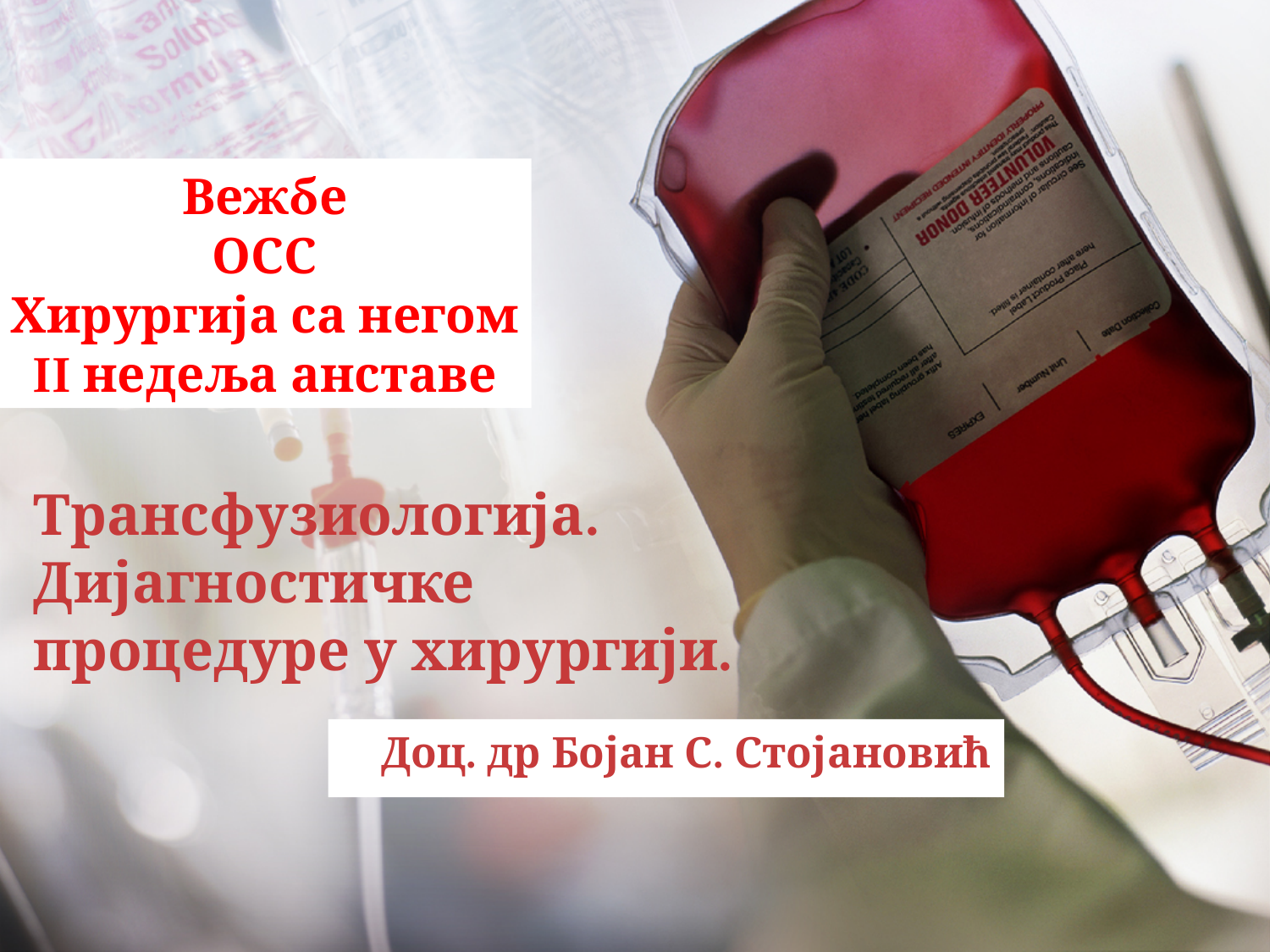

Вежбе
ОСС
Хирургија са негом
II недеља анставе
# Трансфузиологија. Дијагностичке процедуре у хирургији.
Доц. др Бојан С. Стојановић